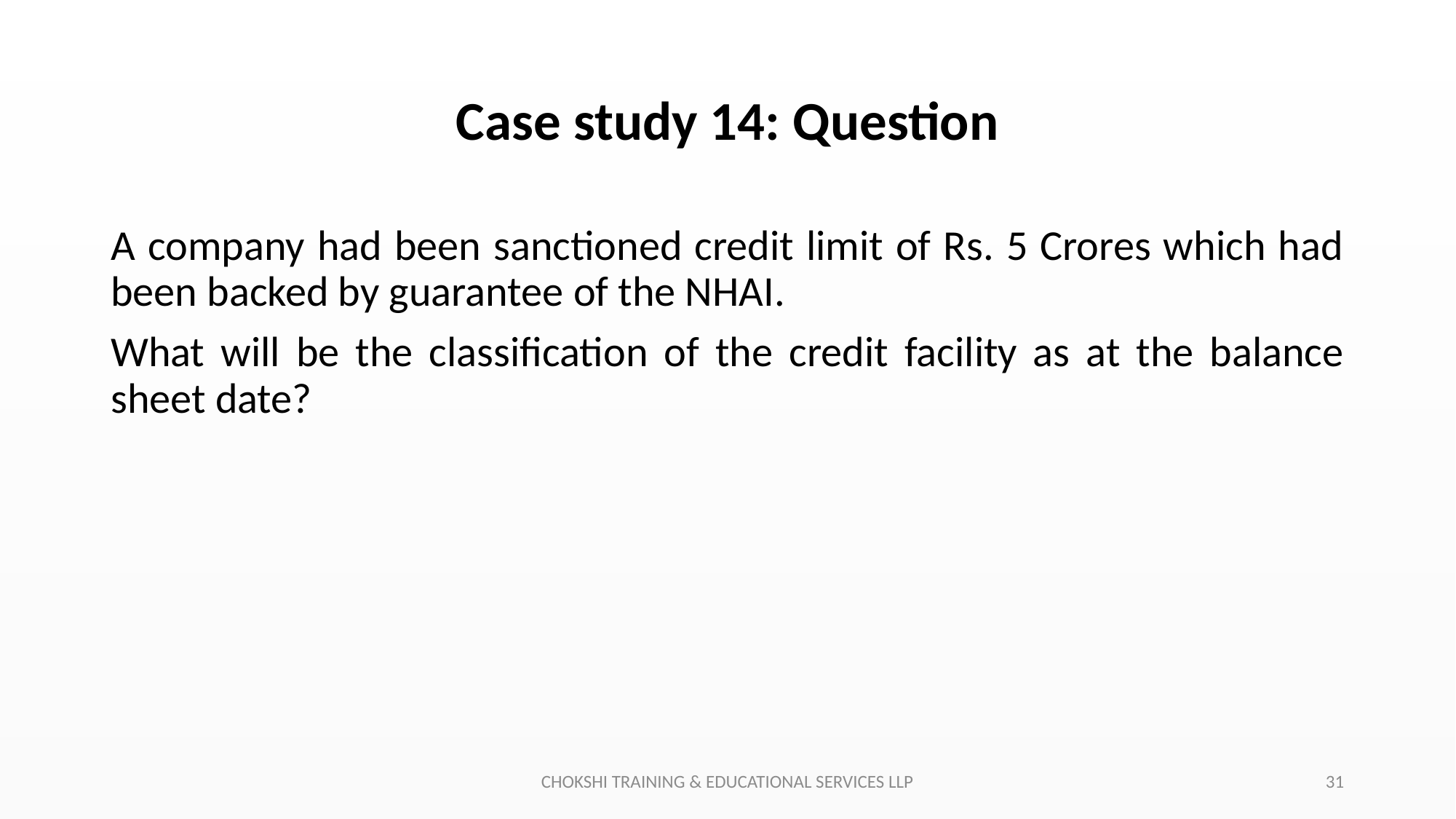

# Case study 14: Question
A company had been sanctioned credit limit of Rs. 5 Crores which had been backed by guarantee of the NHAI.
What will be the classification of the credit facility as at the balance sheet date?

CHOKSHI TRAINING & EDUCATIONAL SERVICES LLP
31